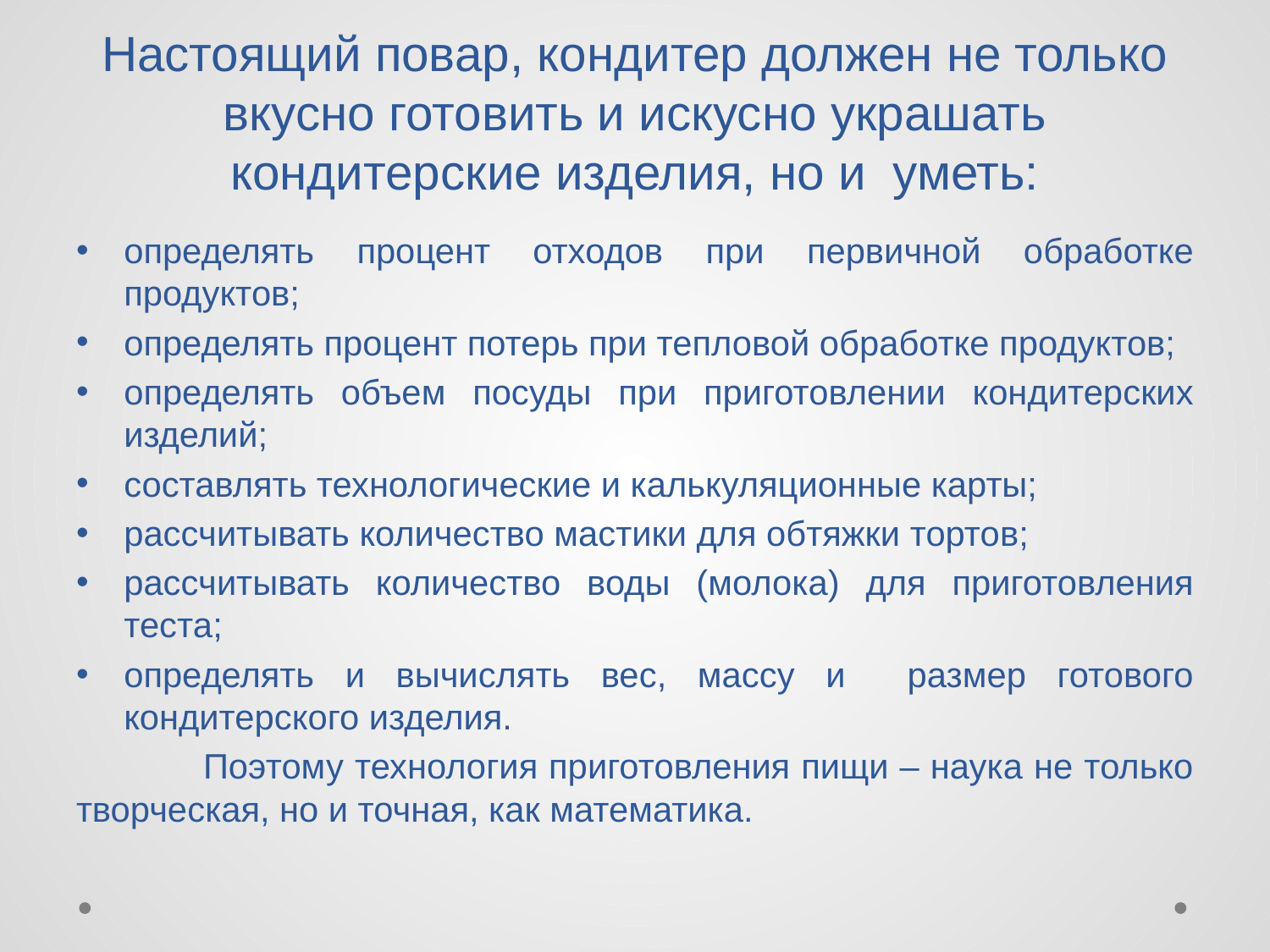

# Настоящий повар, кондитер должен не только вкусно готовить и искусно украшать кондитерские изделия, но и  уметь:
определять процент отходов при первичной обработке продуктов;
определять процент потерь при тепловой обработке продуктов;
определять объем посуды при приготовлении кондитерских изделий;
составлять технологические и калькуляционные карты;
рассчитывать количество мастики для обтяжки тортов;
рассчитывать количество воды (молока) для приготовления теста;
определять и вычислять вес, массу и  размер готового кондитерского изделия.
	Поэтому технология приготовления пищи – наука не только творческая, но и точная, как математика.